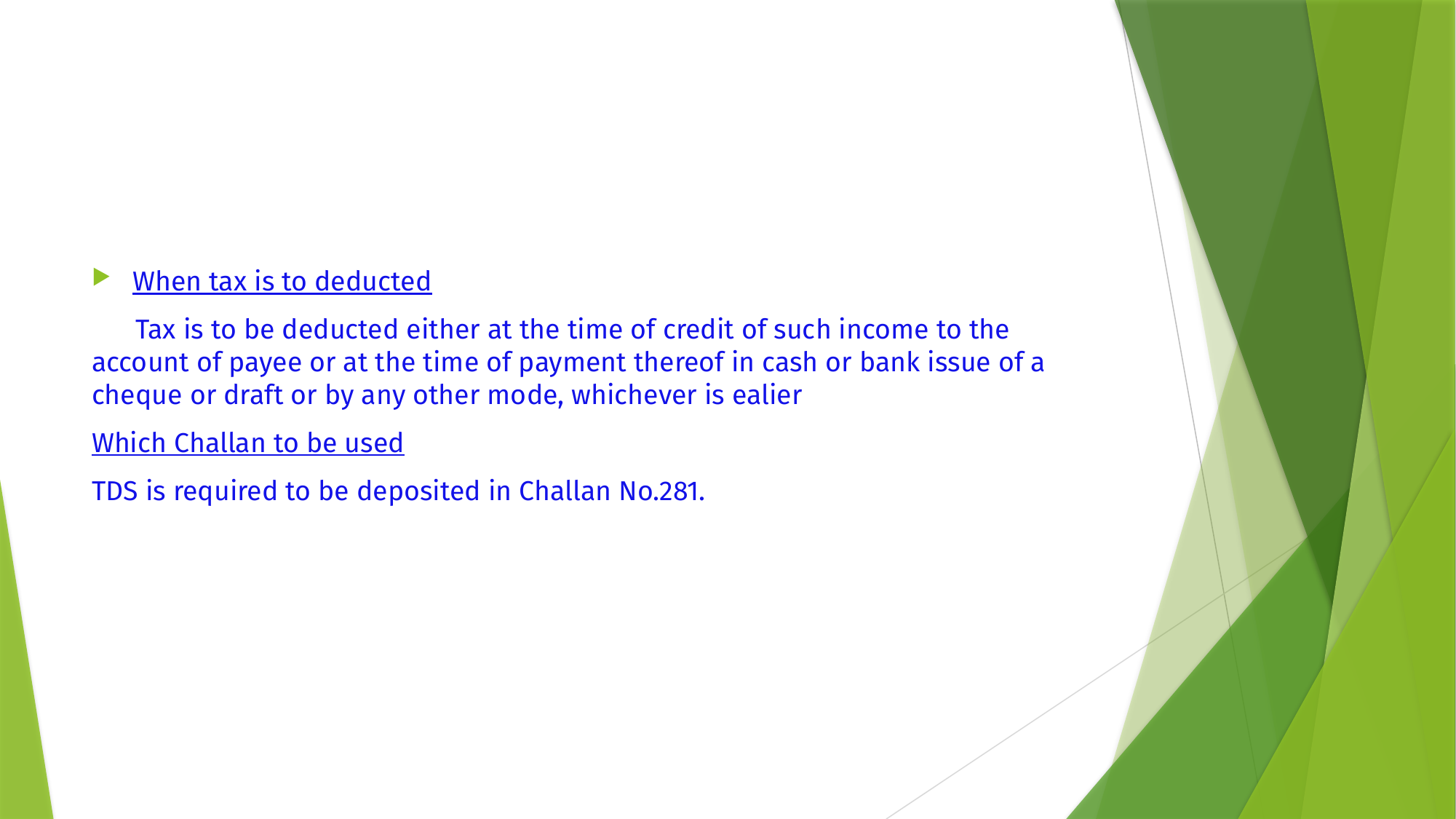

#
When tax is to deducted
      Tax is to be deducted either at the time of credit of such income to the account of payee or at the time of payment thereof in cash or bank issue of a cheque or draft or by any other mode, whichever is ealier
Which Challan to be used
TDS is required to be deposited in Challan No.281.